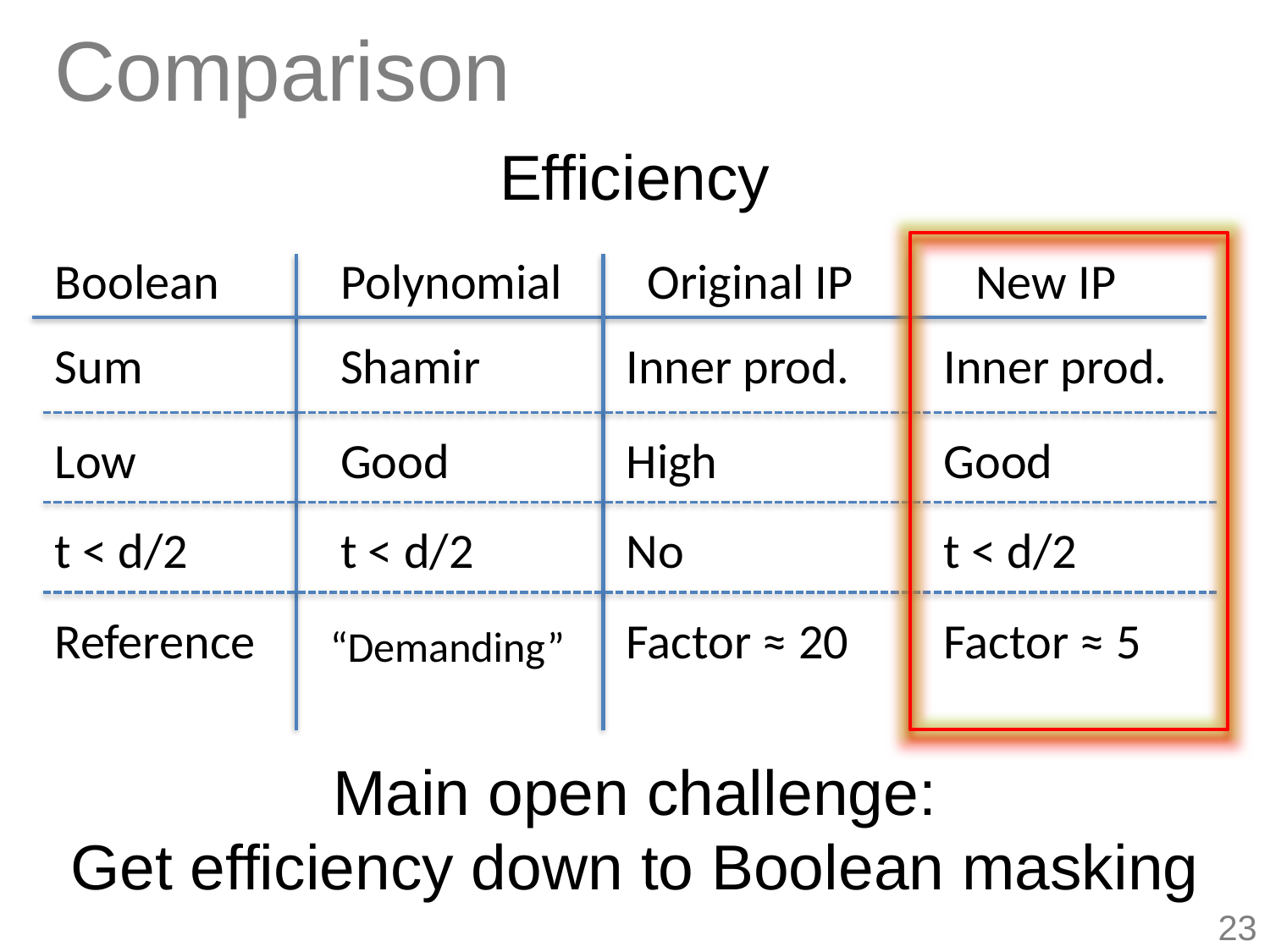

Comparison
Efficiency

Boolean
Polynomial
Original IP
New IP
Sum
Shamir
Inner prod.
Inner prod.
Low
Good
High
Good
t < d/2
t < d/2
No
t < d/2
Reference
Factor ≈ 20
Factor ≈ 5
“Demanding”
Main open challenge:
Get efficiency down to Boolean masking
23